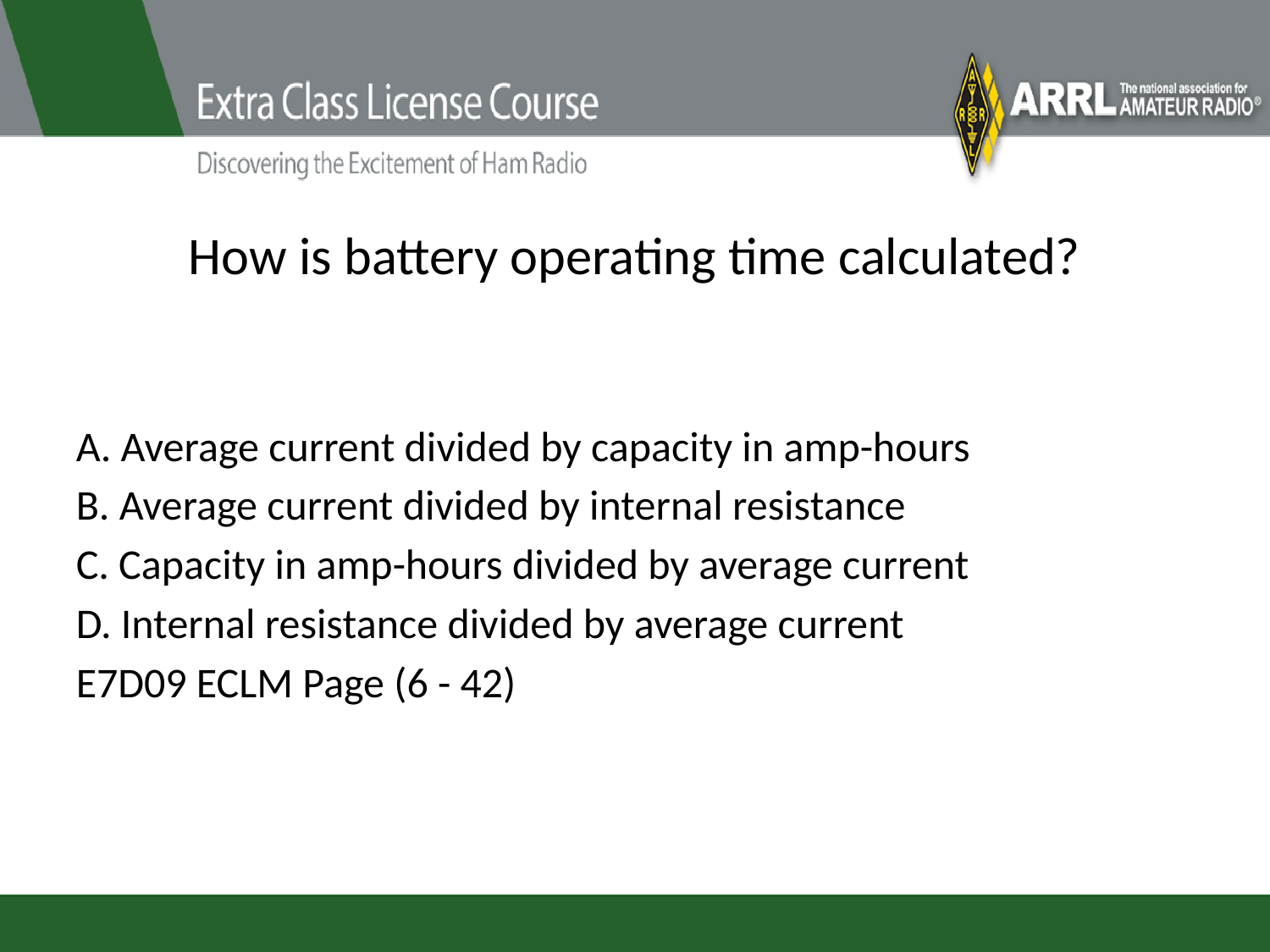

# How is battery operating time calculated?
A. Average current divided by capacity in amp-hours
B. Average current divided by internal resistance
C. Capacity in amp-hours divided by average current
D. Internal resistance divided by average current
E7D09 ECLM Page (6 - 42)